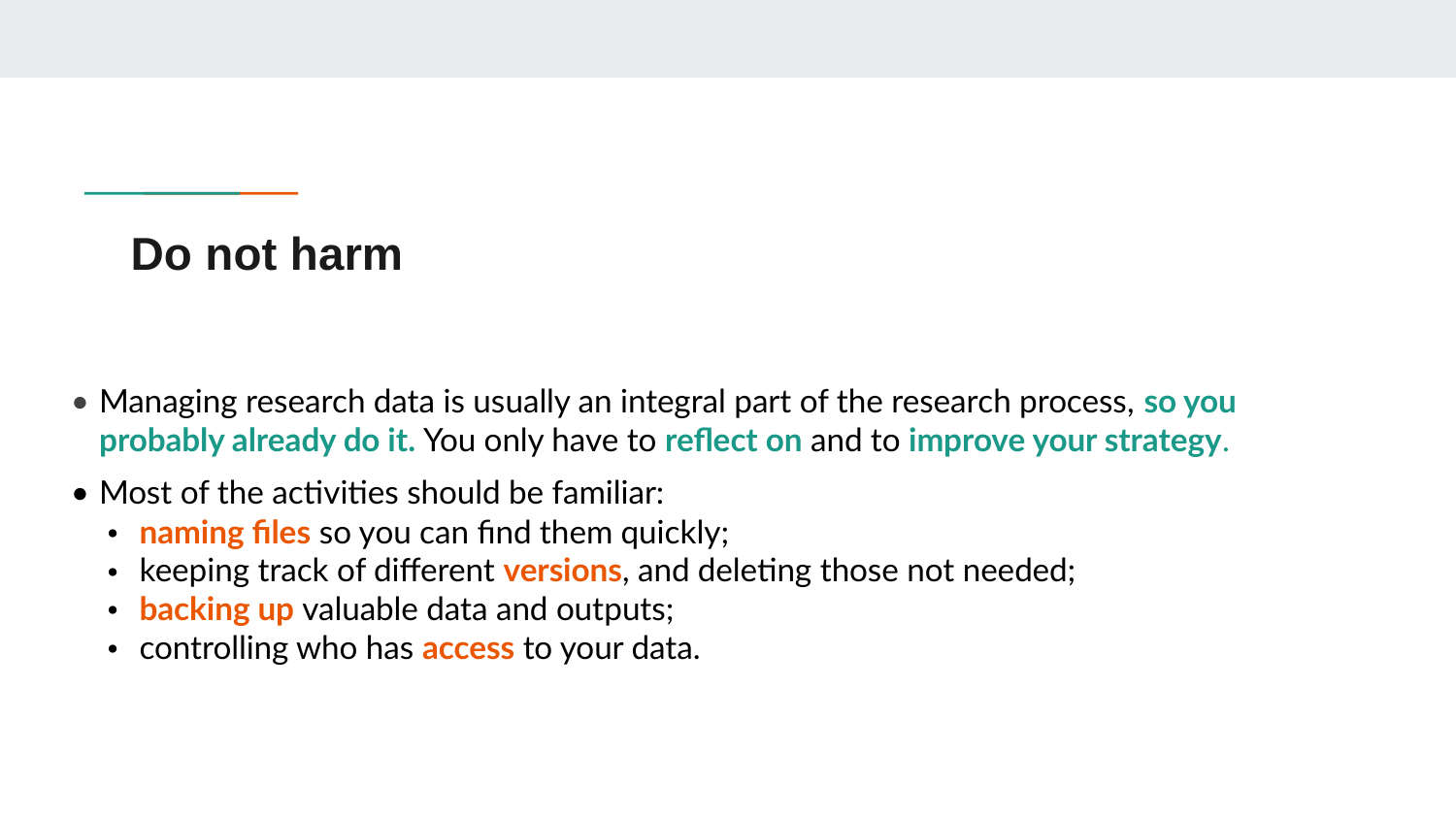

# Do not harm
Managing research data is usually an integral part of the research process, so you probably already do it. You only have to reflect on and to improve your strategy.
Most of the activities should be familiar:
naming files so you can find them quickly;
keeping track of different versions, and deleting those not needed;
backing up valuable data and outputs;
controlling who has access to your data.